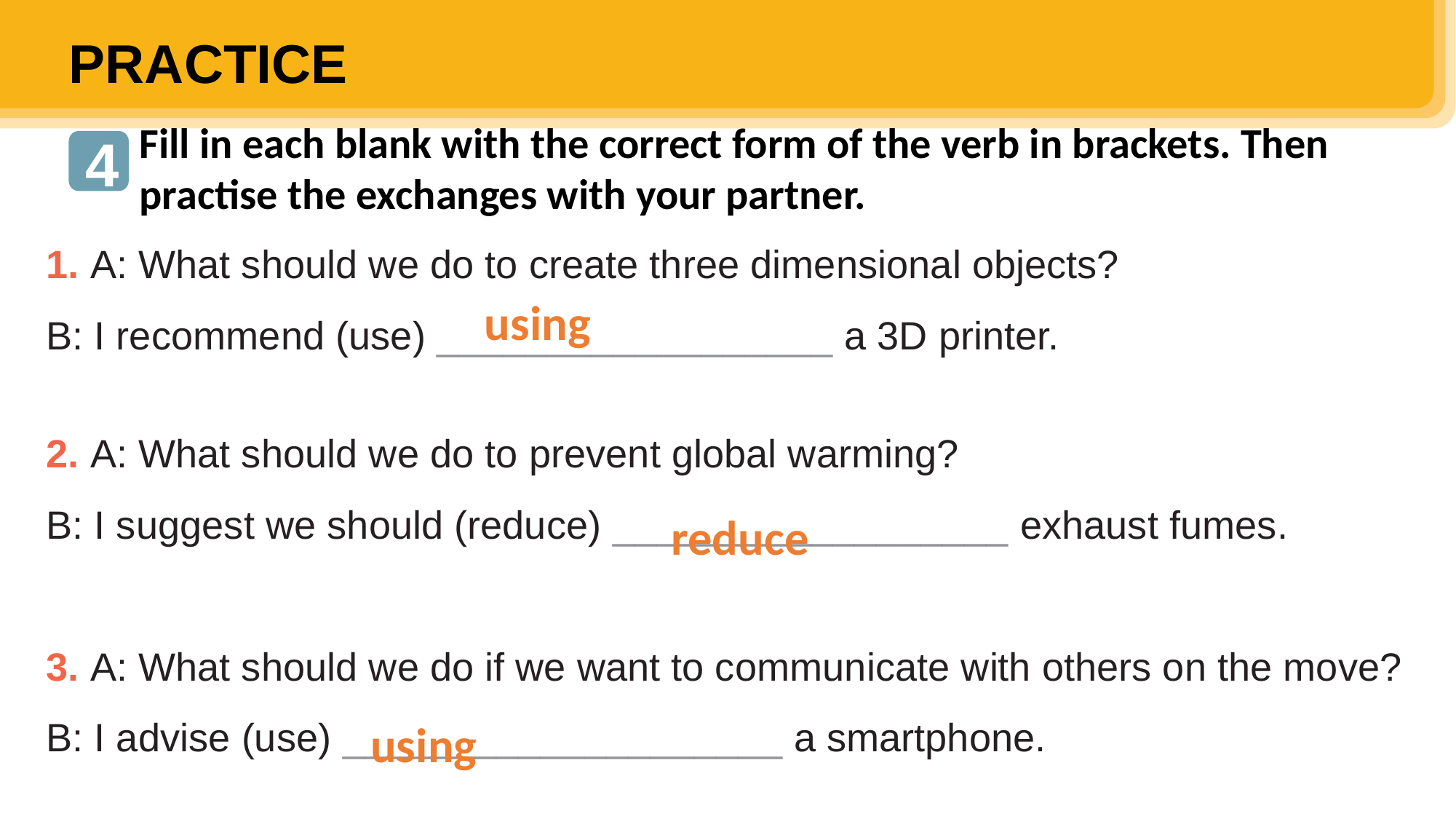

PRACTICE
Fill in each blank with the correct form of the verb in brackets. Then practise the exchanges with your partner.
4

1. A: What should we do to create three dimensional objects?
B: I recommend (use) __________________ a 3D printer.
2. A: What should we do to prevent global warming?
B: I suggest we should (reduce) __________________ exhaust fumes.
3. A: What should we do if we want to communicate with others on the move?
B: I advise (use) ____________________ a smartphone.
using
reduce
using